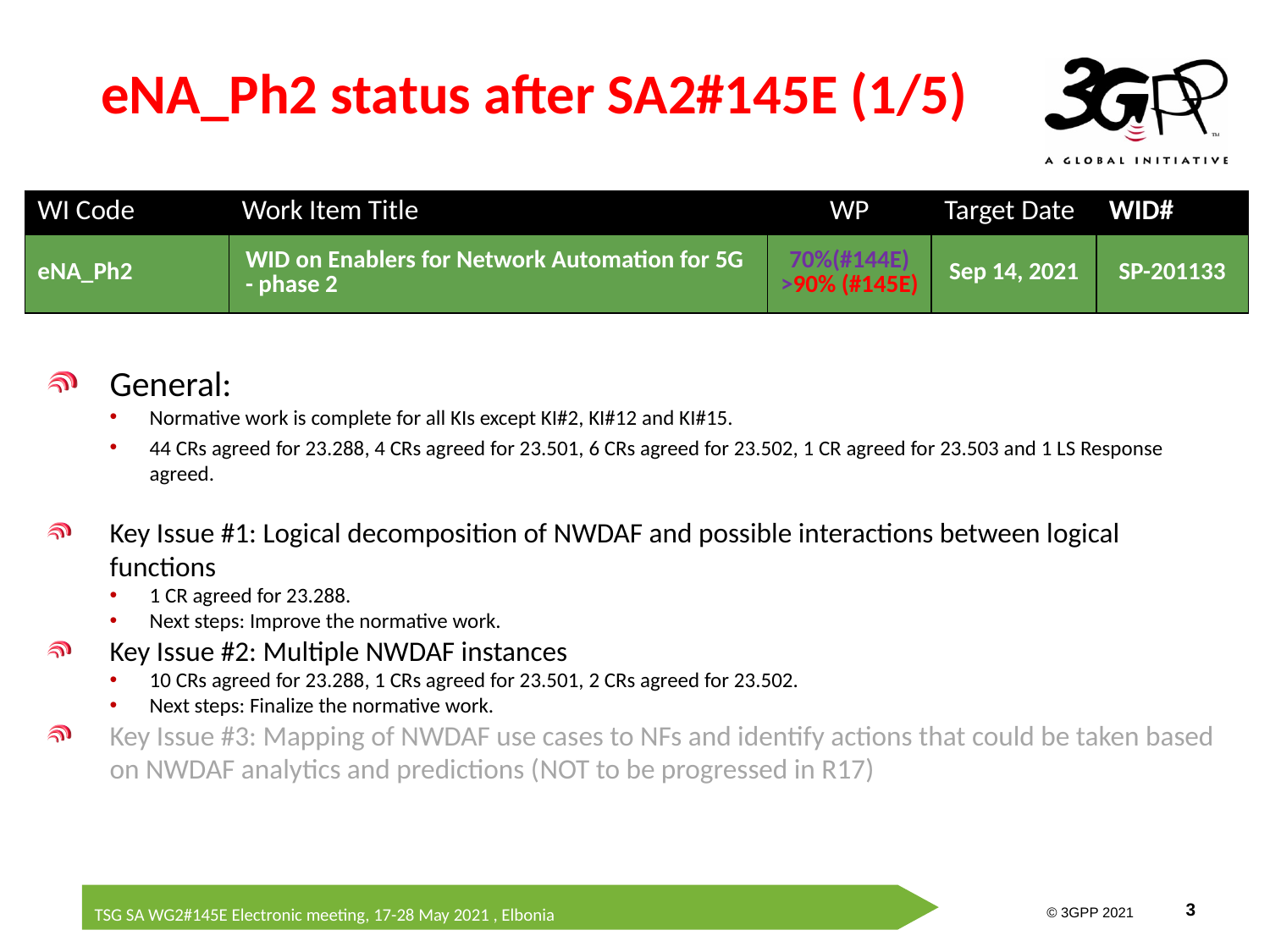

# eNA_Ph2 status after SA2#145E (1/5)
| WI Code | Work Item Title | WP | Target Date | WID# |
| --- | --- | --- | --- | --- |
| eNA\_Ph2 | WID on Enablers for Network Automation for 5G - phase 2 | 70%(#144E) >90% (#145E) | Sep 14, 2021 | SP-201133 |
General:
Normative work is complete for all KIs except KI#2, KI#12 and KI#15.
44 CRs agreed for 23.288, 4 CRs agreed for 23.501, 6 CRs agreed for 23.502, 1 CR agreed for 23.503 and 1 LS Response agreed.

Key Issue #1: Logical decomposition of NWDAF and possible interactions between logical functions
1 CR agreed for 23.288.
Next steps: Improve the normative work.
Key Issue #2: Multiple NWDAF instances
10 CRs agreed for 23.288, 1 CRs agreed for 23.501, 2 CRs agreed for 23.502.
Next steps: Finalize the normative work.
Key Issue #3: Mapping of NWDAF use cases to NFs and identify actions that could be taken based on NWDAF analytics and predictions (NOT to be progressed in R17)